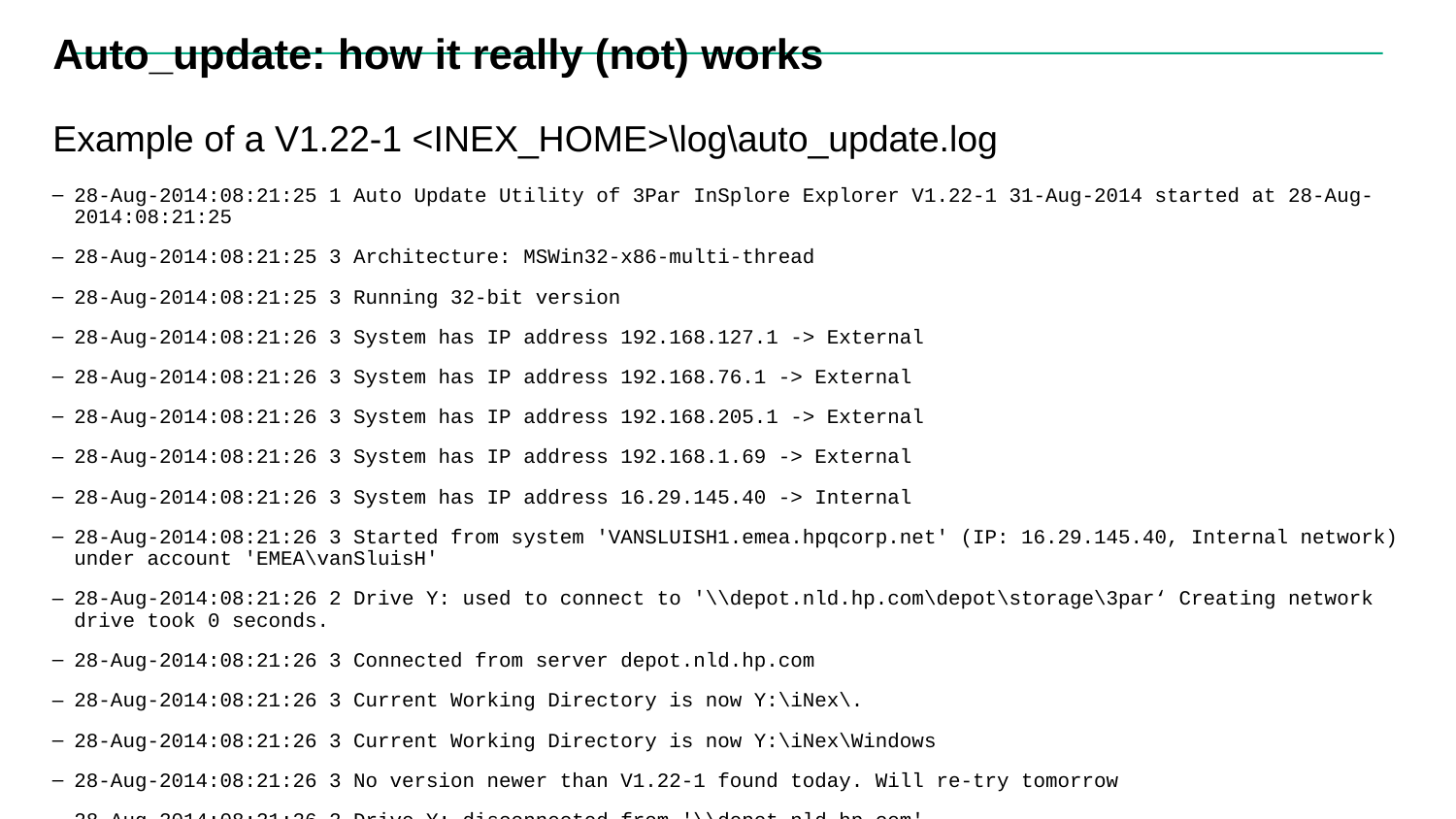

# Auto_update: how it really (not) works
Example of a V1.22-1 <INEX_HOME>\log\auto_update.log
28-Aug-2014:08:21:25 1 Auto Update Utility of 3Par InSplore Explorer V1.22-1 31-Aug-2014 started at 28-Aug-2014:08:21:25
28-Aug-2014:08:21:25 3 Architecture: MSWin32-x86-multi-thread
28-Aug-2014:08:21:25 3 Running 32-bit version
28-Aug-2014:08:21:26 3 System has IP address 192.168.127.1 -> External
28-Aug-2014:08:21:26 3 System has IP address 192.168.76.1 -> External
28-Aug-2014:08:21:26 3 System has IP address 192.168.205.1 -> External
28-Aug-2014:08:21:26 3 System has IP address 192.168.1.69 -> External
28-Aug-2014:08:21:26 3 System has IP address 16.29.145.40 -> Internal
28-Aug-2014:08:21:26 3 Started from system 'VANSLUISH1.emea.hpqcorp.net' (IP: 16.29.145.40, Internal network) under account 'EMEA\vanSluisH'
28-Aug-2014:08:21:26 2 Drive Y: used to connect to '\\depot.nld.hp.com\depot\storage\3par‘ Creating network drive took 0 seconds.
28-Aug-2014:08:21:26 3 Connected from server depot.nld.hp.com
28-Aug-2014:08:21:26 3 Current Working Directory is now Y:\iNex\.
28-Aug-2014:08:21:26 3 Current Working Directory is now Y:\iNex\Windows
28-Aug-2014:08:21:26 3 No version newer than V1.22-1 found today. Will re-try tomorrow
28-Aug-2014:08:21:26 2 Drive Y: disconnected from '\\depot.nld.hp.com'
28-Aug-2014:08:21:26 0 ---------- E N D    O F    L O G F I L E ---------